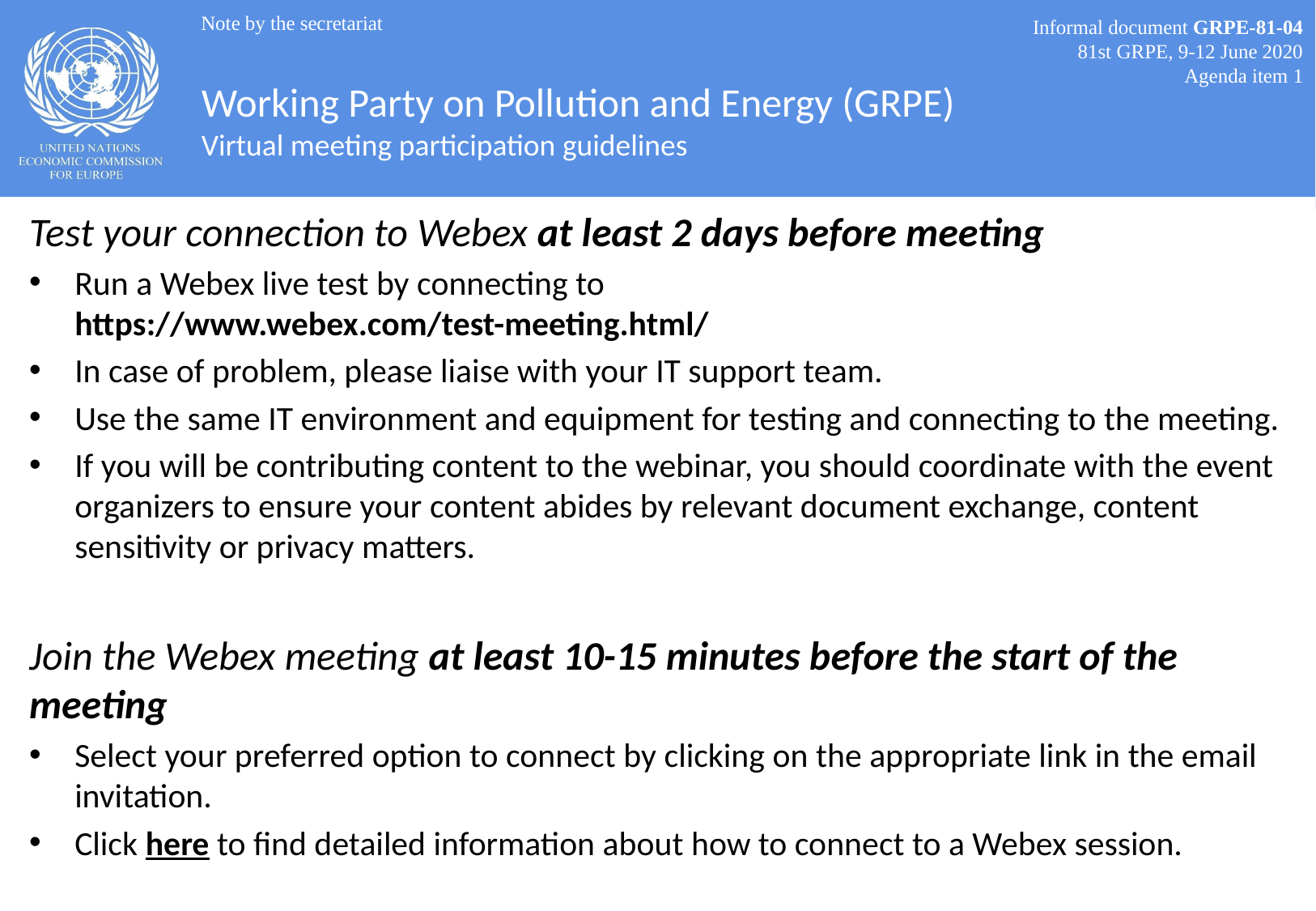

Note by the secretariat
Informal document GRPE-81-04
81st GRPE, 9-12 June 2020
Agenda item 1
# Working Party on Pollution and Energy (GRPE) Virtual meeting participation guidelines
Test your connection to Webex at least 2 days before meeting
Run a Webex live test by connecting to
https://www.webex.com/test-meeting.html/
In case of problem, please liaise with your IT support team.
Use the same IT environment and equipment for testing and connecting to the meeting.
If you will be contributing content to the webinar, you should coordinate with the event organizers to ensure your content abides by relevant document exchange, content sensitivity or privacy matters.

Join the Webex meeting at least 10-15 minutes before the start of the meeting
Select your preferred option to connect by clicking on the appropriate link in the email invitation.
Click here to find detailed information about how to connect to a Webex session.